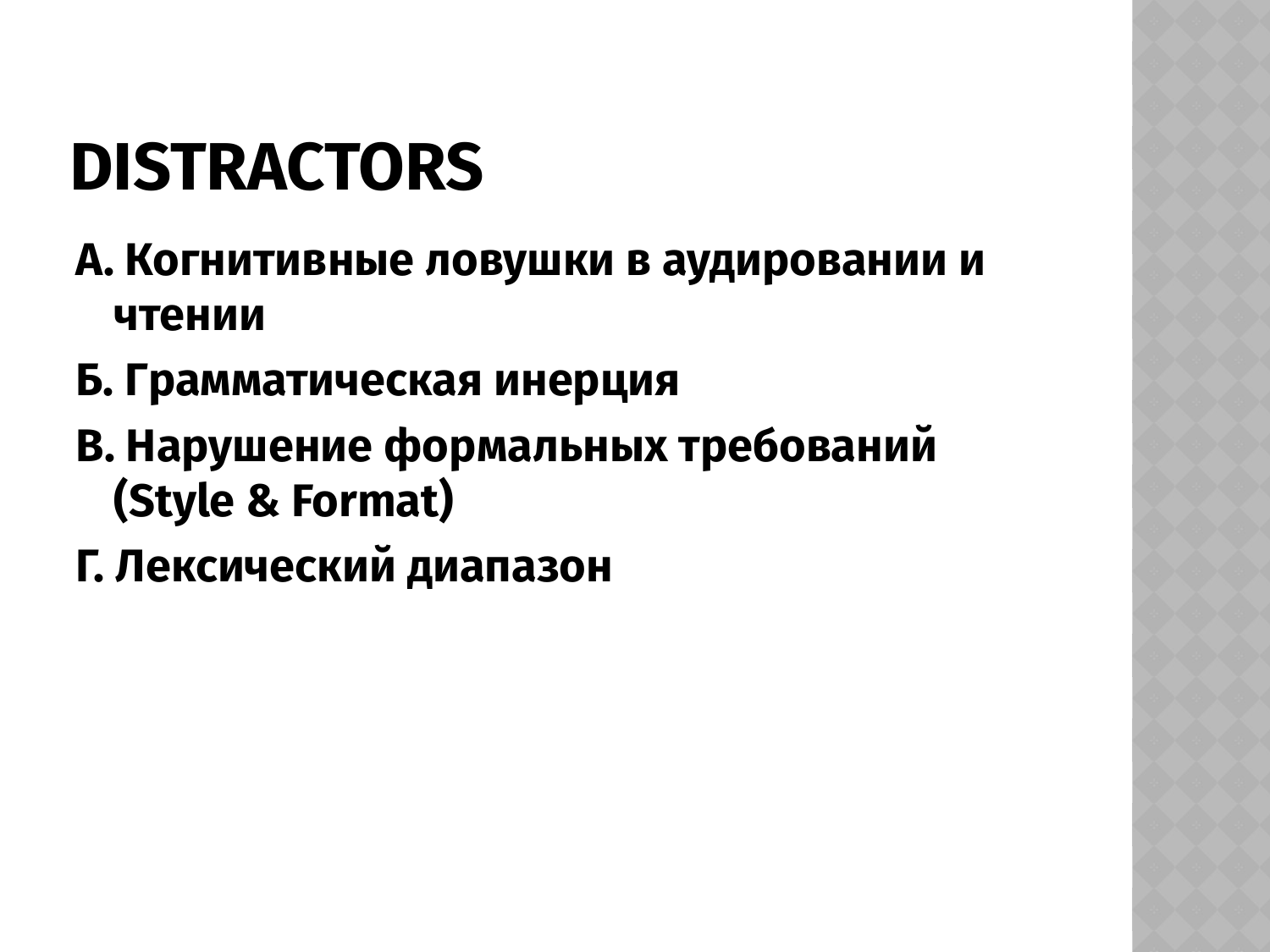

# DISTRACTORS
А. Когнитивные ловушки в аудировании и чтении
Б. Грамматическая инерция
В. Нарушение формальных требований (Style & Format)
Г. Лексический диапазон